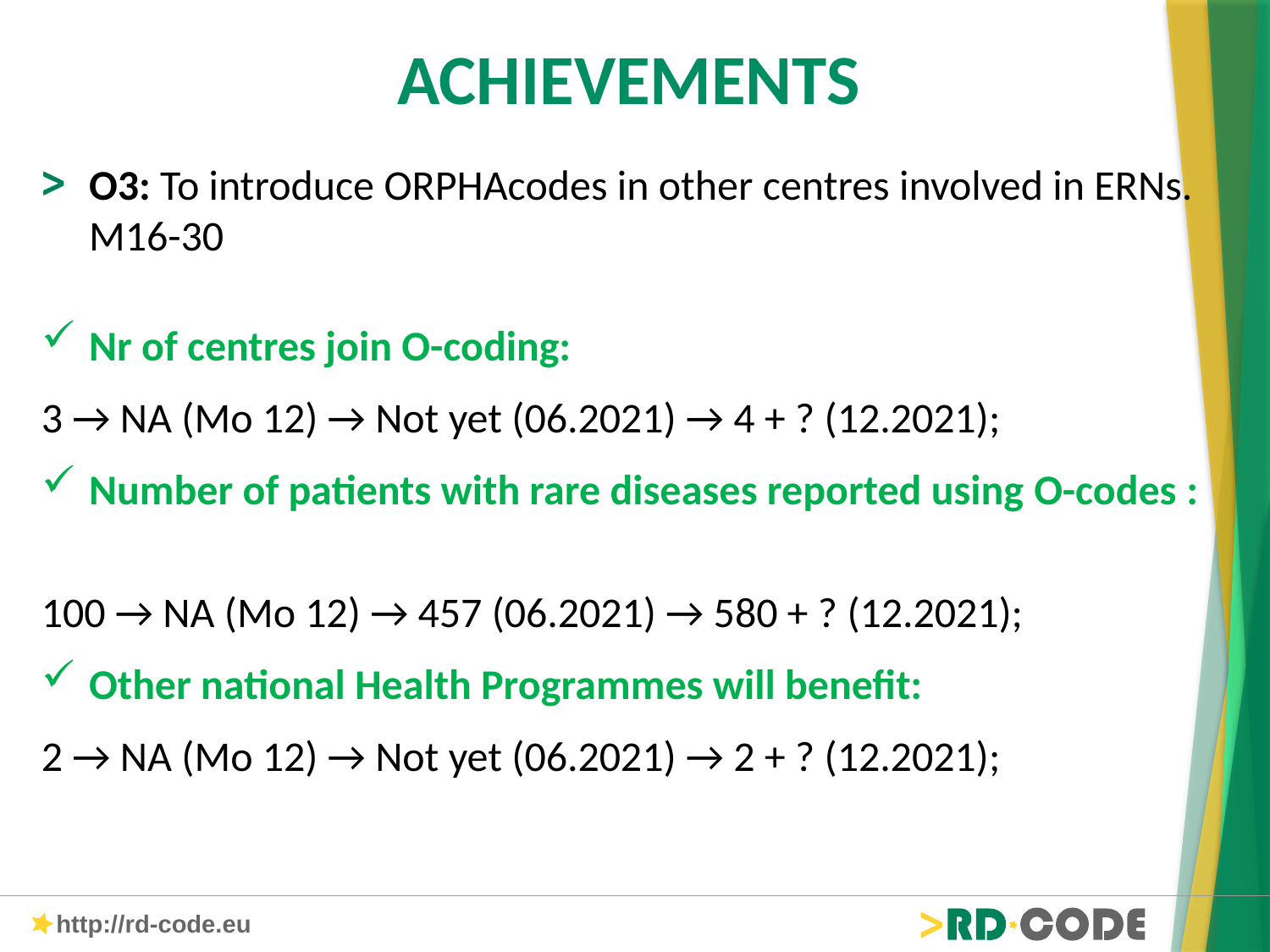

# ACHIEVEMENTS
O3: To introduce ORPHAcodes in other centres involved in ERNs. M16-30

Nr of centres join O-coding:
3 → NA (Mo 12) → Not yet (06.2021) → 4 + ? (12.2021);
Number of patients with rare diseases reported using O-codes :
100 → NA (Mo 12) → 457 (06.2021) → 580 + ? (12.2021);
Other national Health Programmes will benefit:
2 → NA (Mo 12) → Not yet (06.2021) → 2 + ? (12.2021);